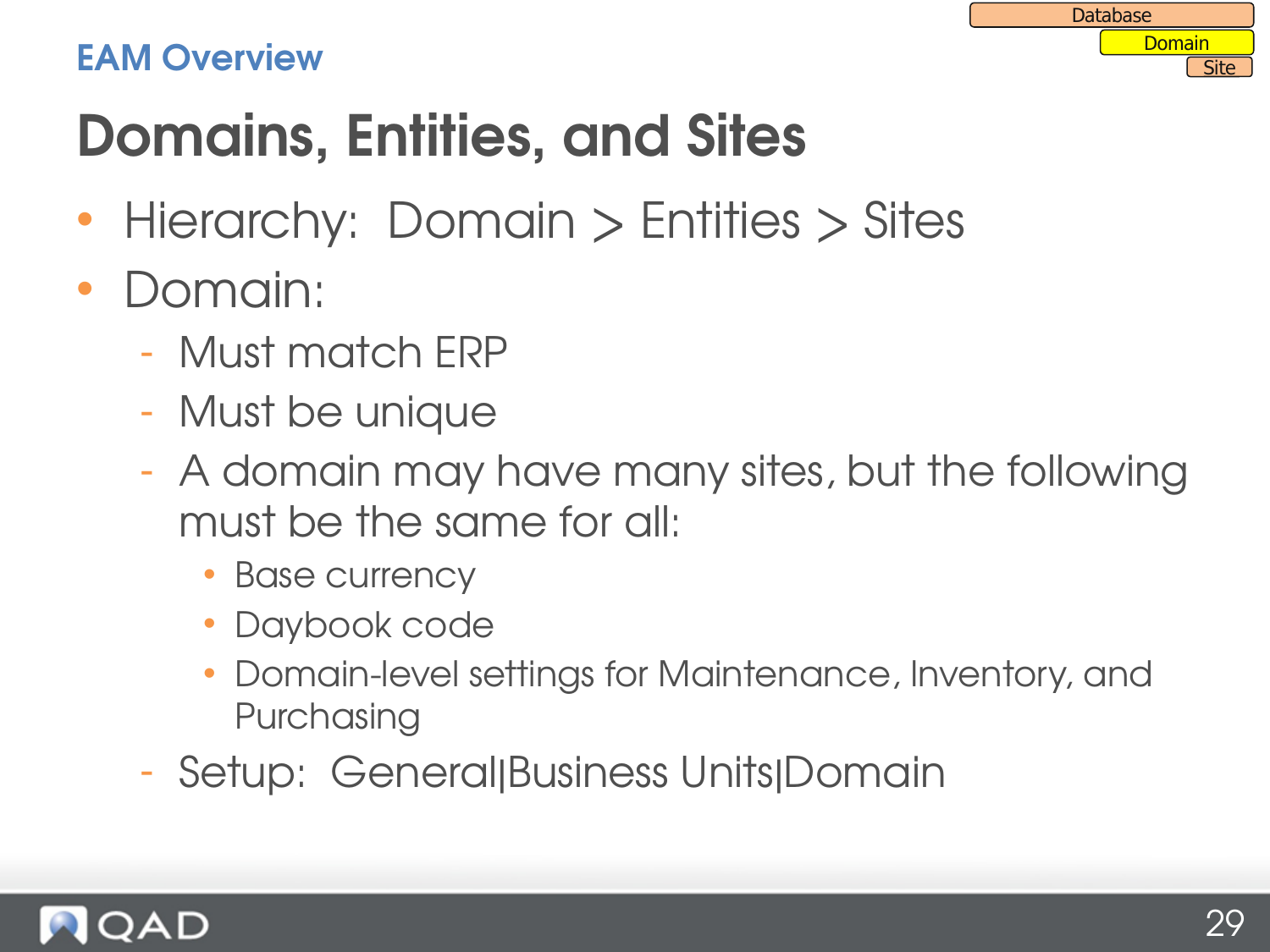

Database
Domain
Site
EAM Overview
# Domains, Entities, and Sites
Hierarchy:  Domain > Entities > Sites
Domain:
Must match ERP
Must be unique
A domain may have many sites, but the following must be the same for all:
Base currency
Daybook code
Domain-level settings for Maintenance, Inventory, and Purchasing
Setup:  General|Business Units|Domain
29